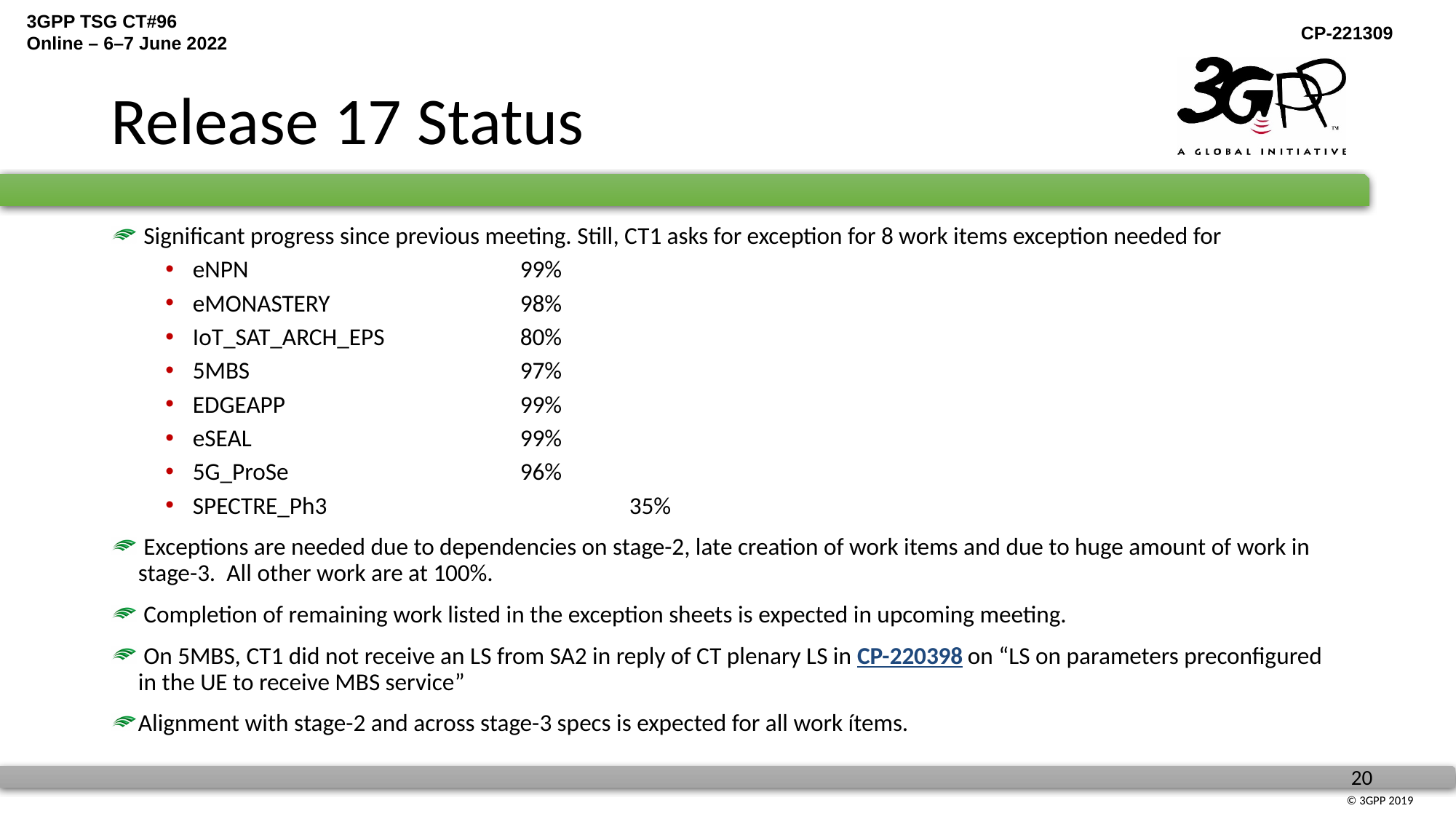

# Release 17 Status
 Significant progress since previous meeting. Still, CT1 asks for exception for 8 work items exception needed for
eNPN			99%
eMONASTERY 		98%
IoT_SAT_ARCH_EPS		80%
5MBS			97%
EDGEAPP			99%
eSEAL			99%
5G_ProSe			96%
SPECTRE_Ph3			35%
 Exceptions are needed due to dependencies on stage-2, late creation of work items and due to huge amount of work in stage-3.  All other work are at 100%.
 Completion of remaining work listed in the exception sheets is expected in upcoming meeting.
 On 5MBS, CT1 did not receive an LS from SA2 in reply of CT plenary LS in CP-220398 on “LS on parameters preconfigured in the UE to receive MBS service”
Alignment with stage-2 and across stage-3 specs is expected for all work ítems.